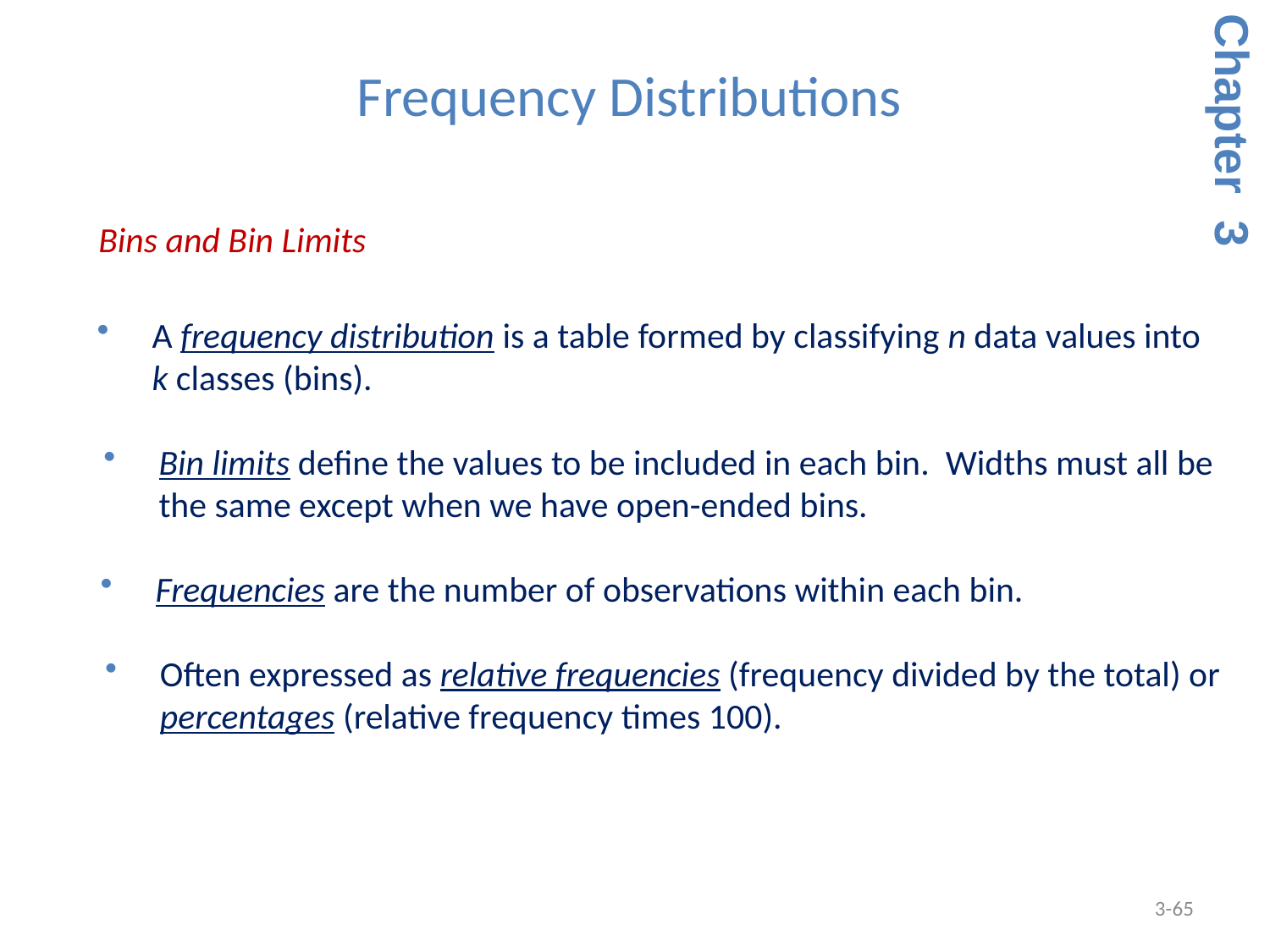

Frequency Distributions
Chapter  3
    Bins and Bin Limits
A frequency distribution is a table formed by classifying n data values into k classes (bins).
Bin limits define the values to be included in each bin.  Widths must all be the same except when we have open-ended bins.
Frequencies are the number of observations within each bin.
Often expressed as relative frequencies (frequency divided by the total) or percentages (relative frequency times 100).
3-65